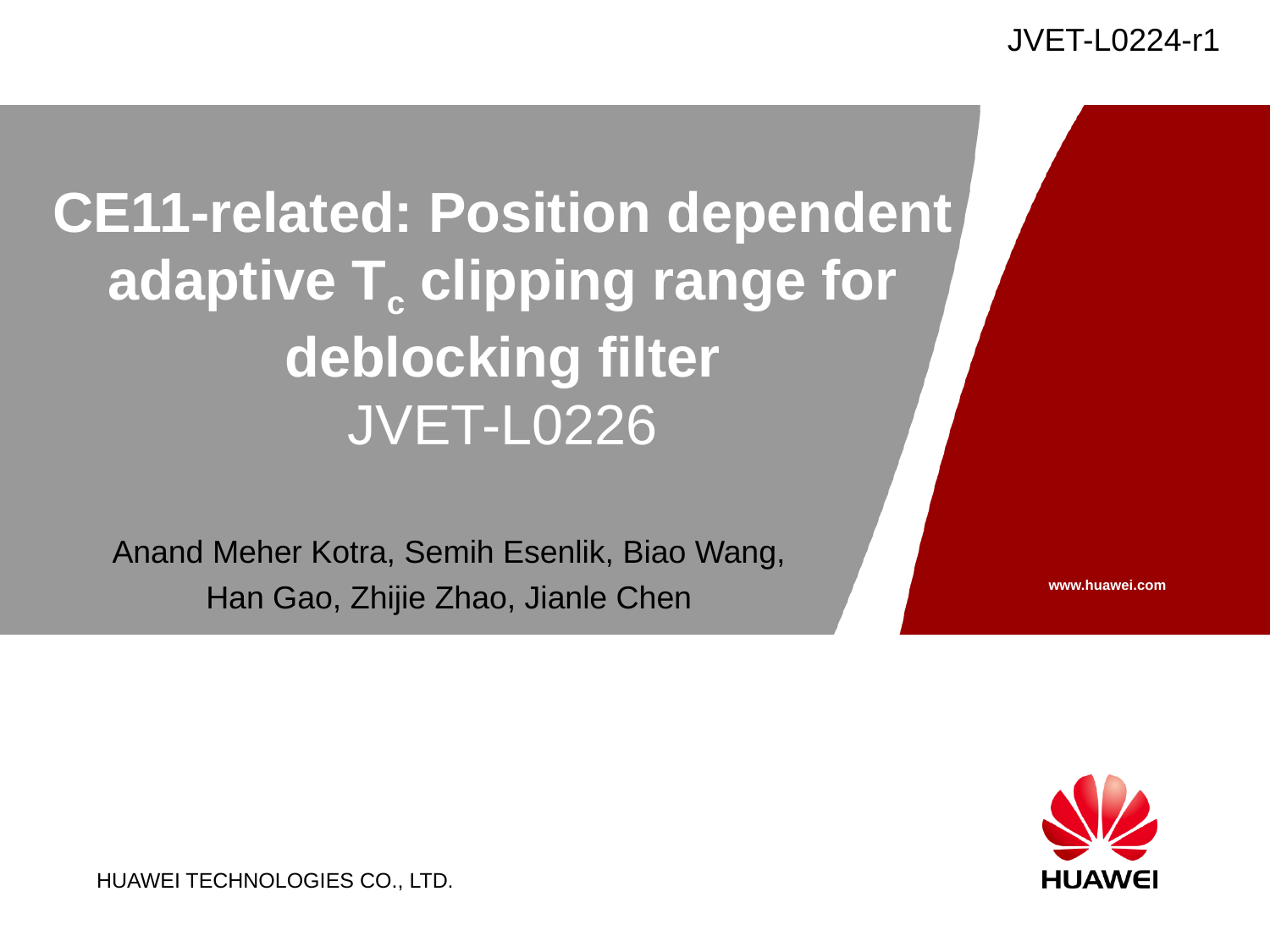

# CE11-related: Position dependent adaptive Tc clipping range for deblocking filter JVET-L0226
Anand Meher Kotra, Semih Esenlik, Biao Wang, Han Gao, Zhijie Zhao, Jianle Chen